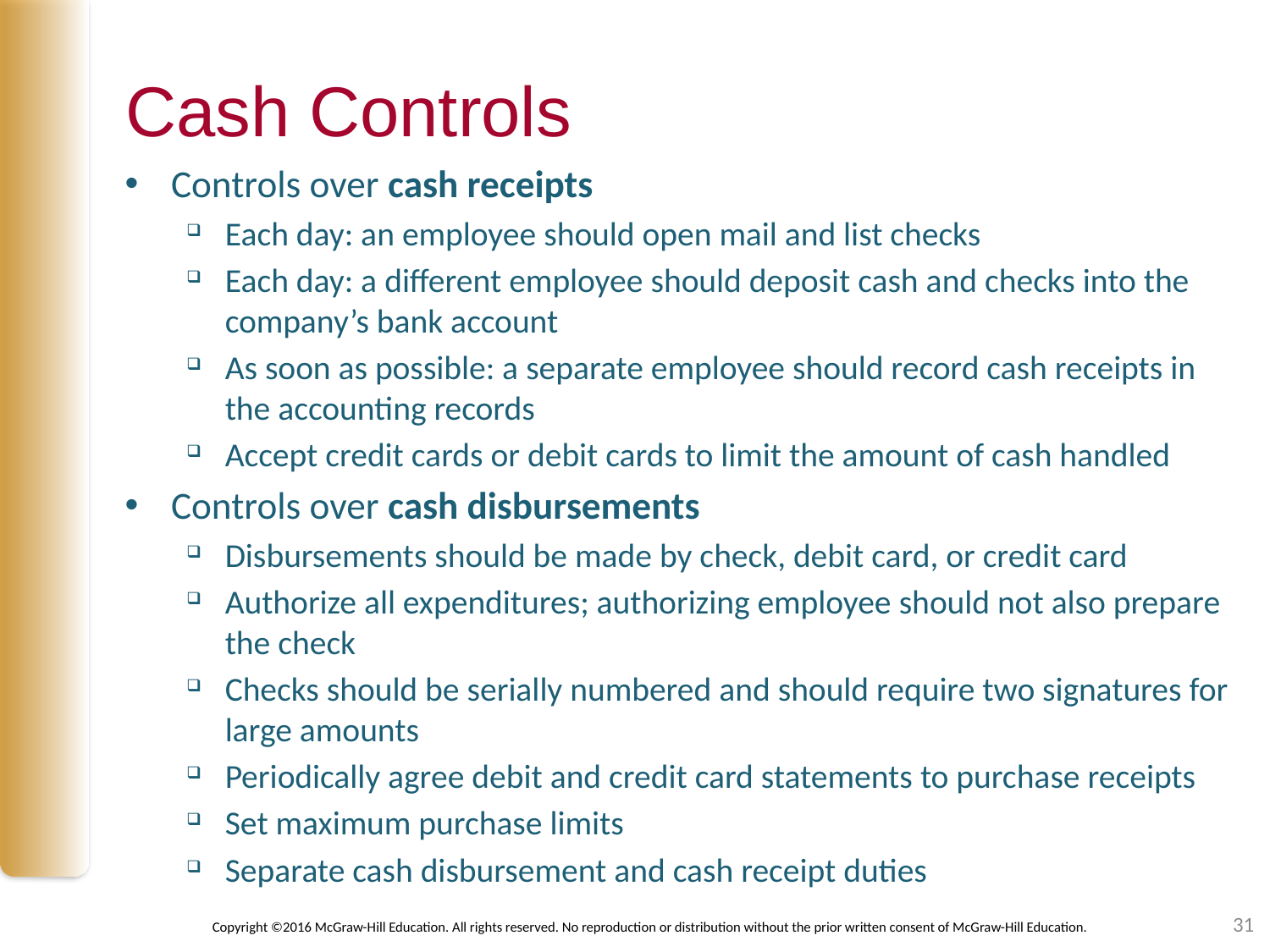

# Cash Controls
Controls over cash receipts
Each day: an employee should open mail and list checks
Each day: a different employee should deposit cash and checks into the company’s bank account
As soon as possible: a separate employee should record cash receipts in the accounting records
Accept credit cards or debit cards to limit the amount of cash handled
Controls over cash disbursements
Disbursements should be made by check, debit card, or credit card
Authorize all expenditures; authorizing employee should not also prepare the check
Checks should be serially numbered and should require two signatures for large amounts
Periodically agree debit and credit card statements to purchase receipts
Set maximum purchase limits
Separate cash disbursement and cash receipt duties
31
Copyright ©2016 McGraw-Hill Education. All rights reserved. No reproduction or distribution without the prior written consent of McGraw-Hill Education.